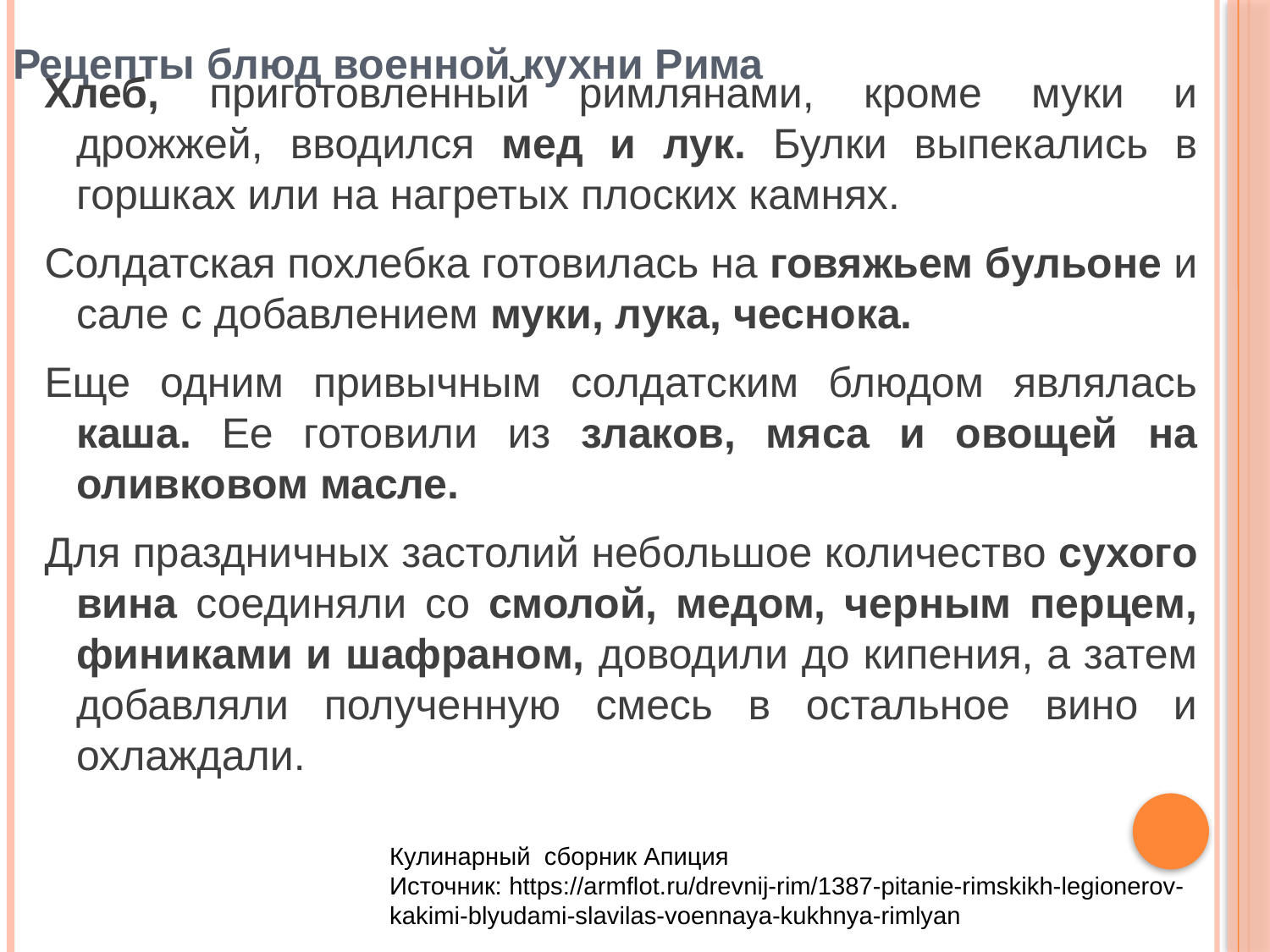

# Рецепты блюд военной кухни Рима
Хлеб, приготовленный римлянами, кроме муки и дрожжей, вводился мед и лук. Булки выпекались в горшках или на нагретых плоских камнях.
Солдатская похлебка готовилась на говяжьем бульоне и сале с добавлением муки, лука, чеснока.
Еще одним привычным солдатским блюдом являлась каша. Ее готовили из злаков, мяса и овощей на оливковом масле.
Для праздничных застолий небольшое количество сухого вина соединяли со смолой, медом, черным перцем, финиками и шафраном, доводили до кипения, а затем добавляли полученную смесь в остальное вино и охлаждали.

Кулинарный  сборник Апиция
Источник: https://armflot.ru/drevnij-rim/1387-pitanie-rimskikh-legionerov-kakimi-blyudami-slavilas-voennaya-kukhnya-rimlyan